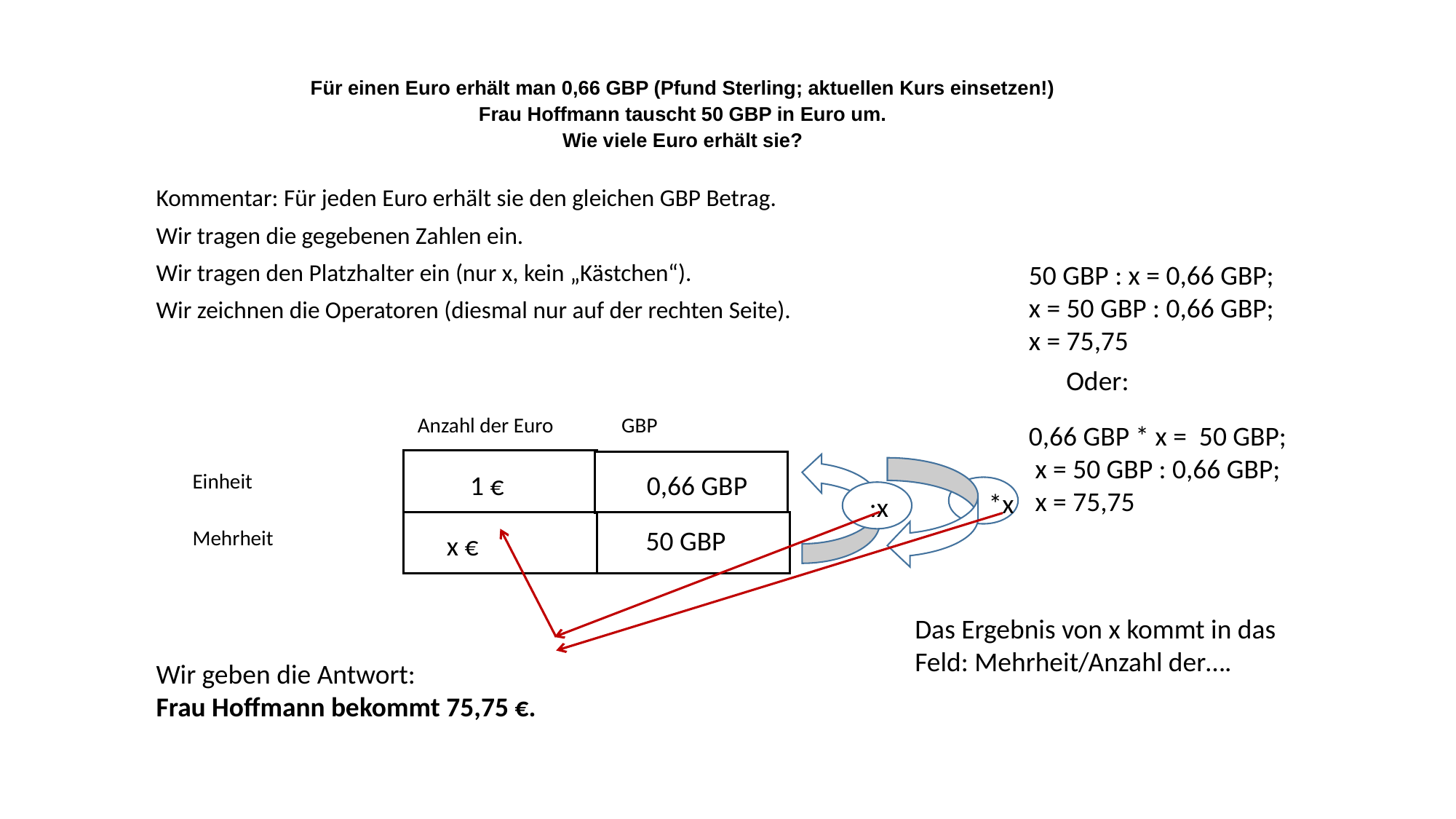

# Für einen Euro erhält man 0,66 GBP (Pfund Sterling; aktuellen Kurs einsetzen!) Frau Hoffmann tauscht 50 GBP in Euro um. Wie viele Euro erhält sie?
Kommentar: Für jeden Euro erhält sie den gleichen GBP Betrag.
Wir tragen die gegebenen Zahlen ein.
Wir tragen den Platzhalter ein (nur x, kein „Kästchen“).
50 GBP : x = 0,66 GBP;
x = 50 GBP : 0,66 GBP;
x = 75,75

Wir zeichnen die Operatoren (diesmal nur auf der rechten Seite).
Oder:
Anzahl der Euro
GBP
0,66 GBP * x =  50 GBP;
 x = 50 GBP : 0,66 GBP;
 x = 75,75

Einheit
1 €
 0,66 GBP

*x

 :x

50 GBP
Mehrheit
 x €
Das Ergebnis von x kommt in das Feld: Mehrheit/Anzahl der….
Wir geben die Antwort:
Frau Hoffmann bekommt 75,75 €.